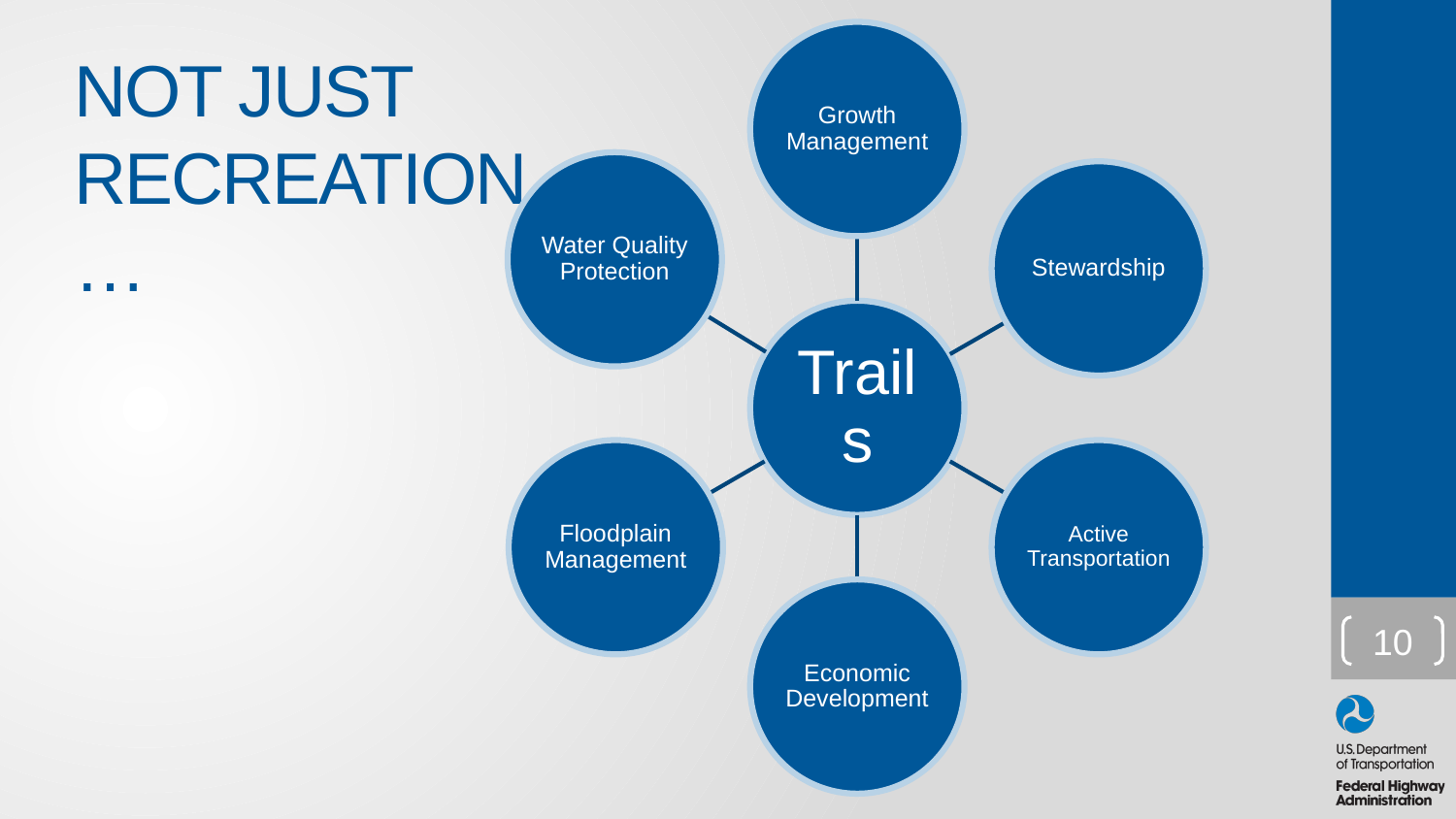

Trails

Growth Management

Stewardship

Active Transportation

Economic Development

Floodplain Management

Water Quality Protection
# Not Just Recreation…
10